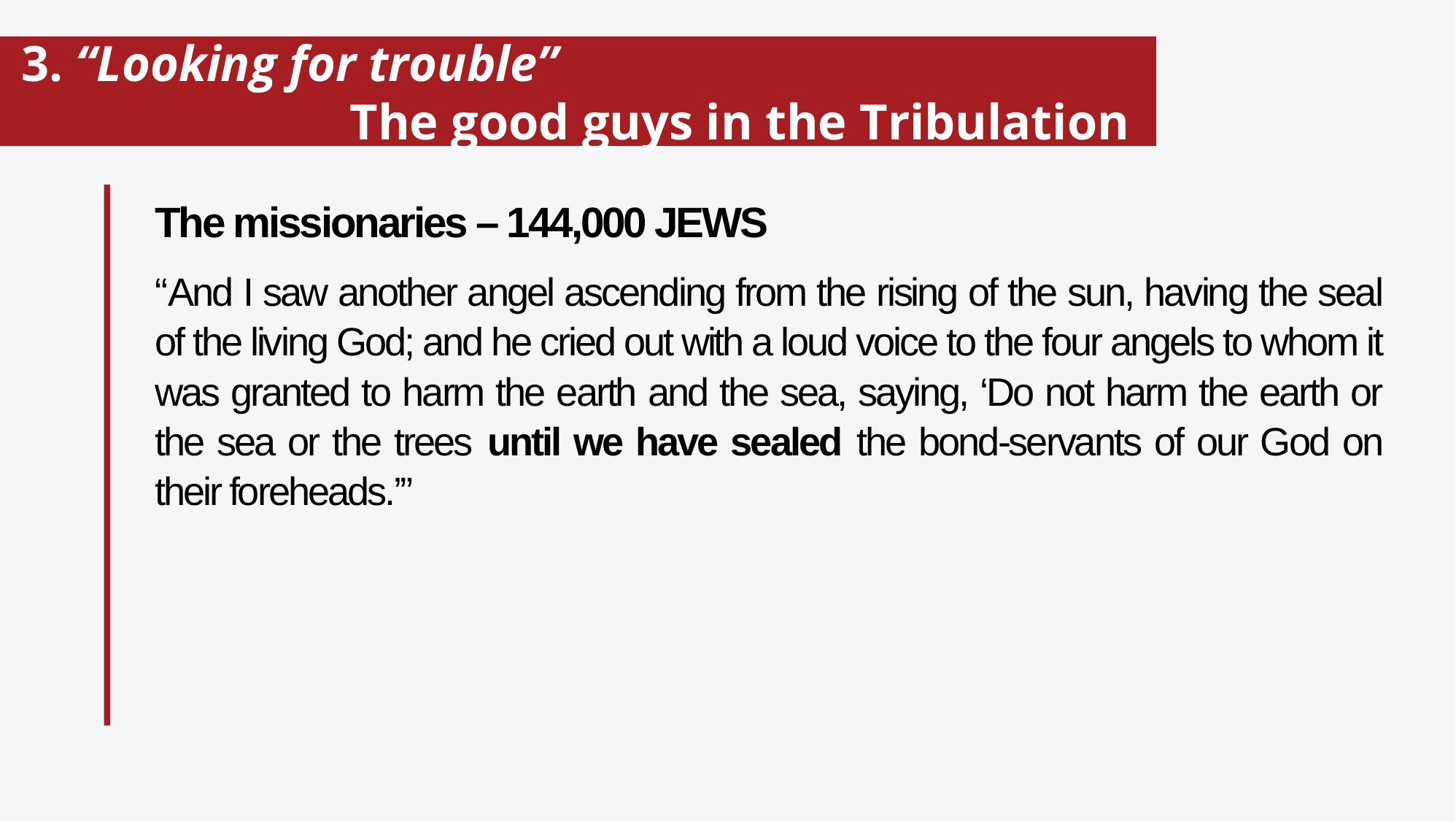

# 3. “Looking for trouble” The good guys in the Tribulation
The missionaries – 144,000 JEWS
“And I saw another angel ascending from the rising of the sun, having the seal of the living God; and he cried out with a loud voice to the four angels to whom it was granted to harm the earth and the sea, saying, ‘Do not harm the earth or the sea or the trees until we have sealed the bond-servants of our God on their foreheads.’”